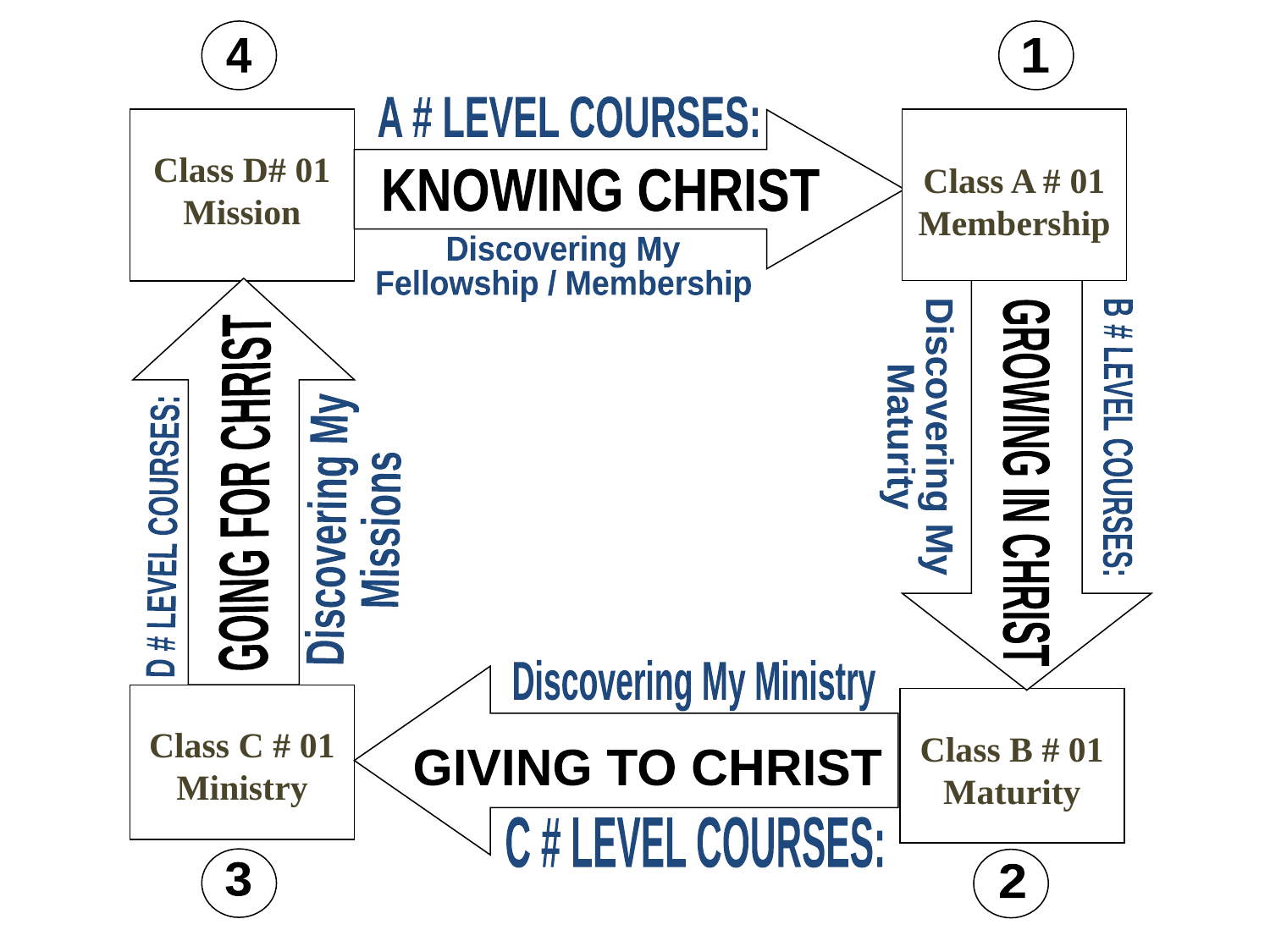

4
1
A # LEVEL COURSES:

Class D# 01
Mission

Class A # 01
Membership

KNOWING CHRIST
Discovering My
Fellowship / Membership

Discovering My
Maturity
B # LEVEL COURSES:
GROWING IN CHRIST

GOING FOR CHRIST
Discovering My
Missions
D # LEVEL COURSES:
Discovering My Ministry

Class C # 01
Ministry

Class B # 01
Maturity
GIVING TO CHRIST
C # LEVEL COURSES:

3
2